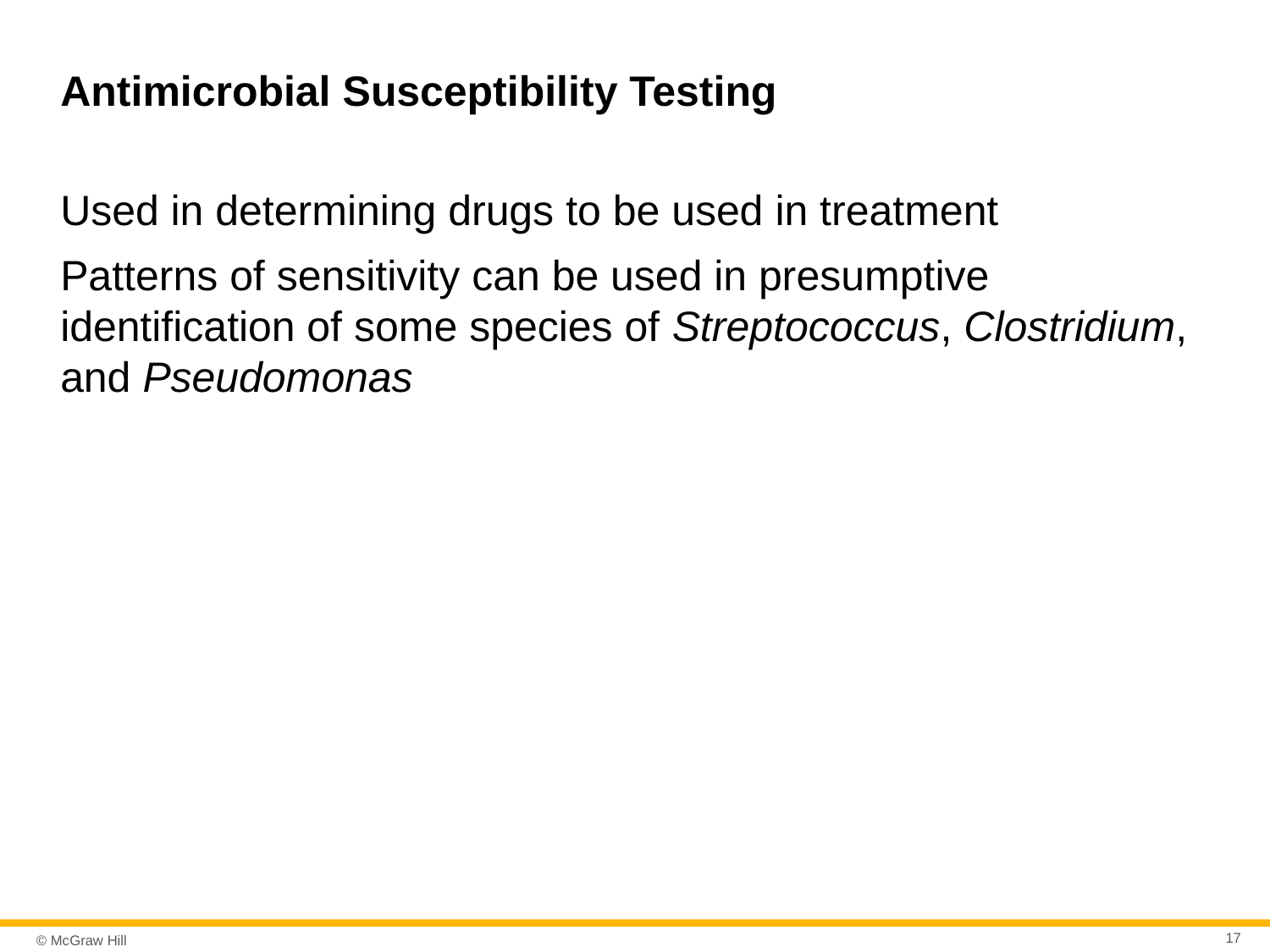

# Antimicrobial Susceptibility Testing
Used in determining drugs to be used in treatment
Patterns of sensitivity can be used in presumptive identification of some species of Streptococcus, Clostridium, and Pseudomonas